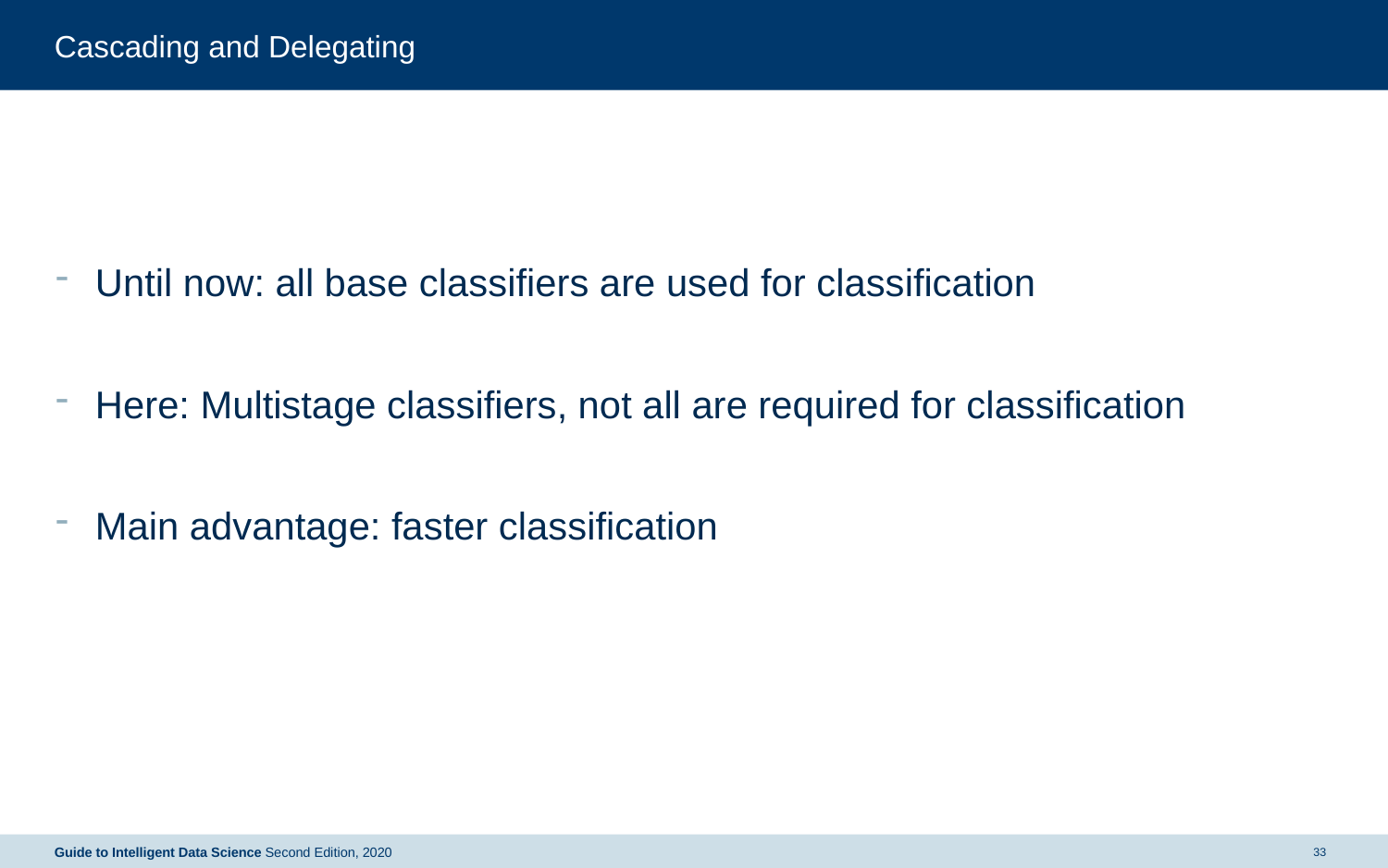

# Cascading and Delegating

Until now: all base classifiers are used for classification

Here: Multistage classifiers, not all are required for classification

Main advantage: faster classification
Guide to Intelligent Data Science Second Edition, 2020
33